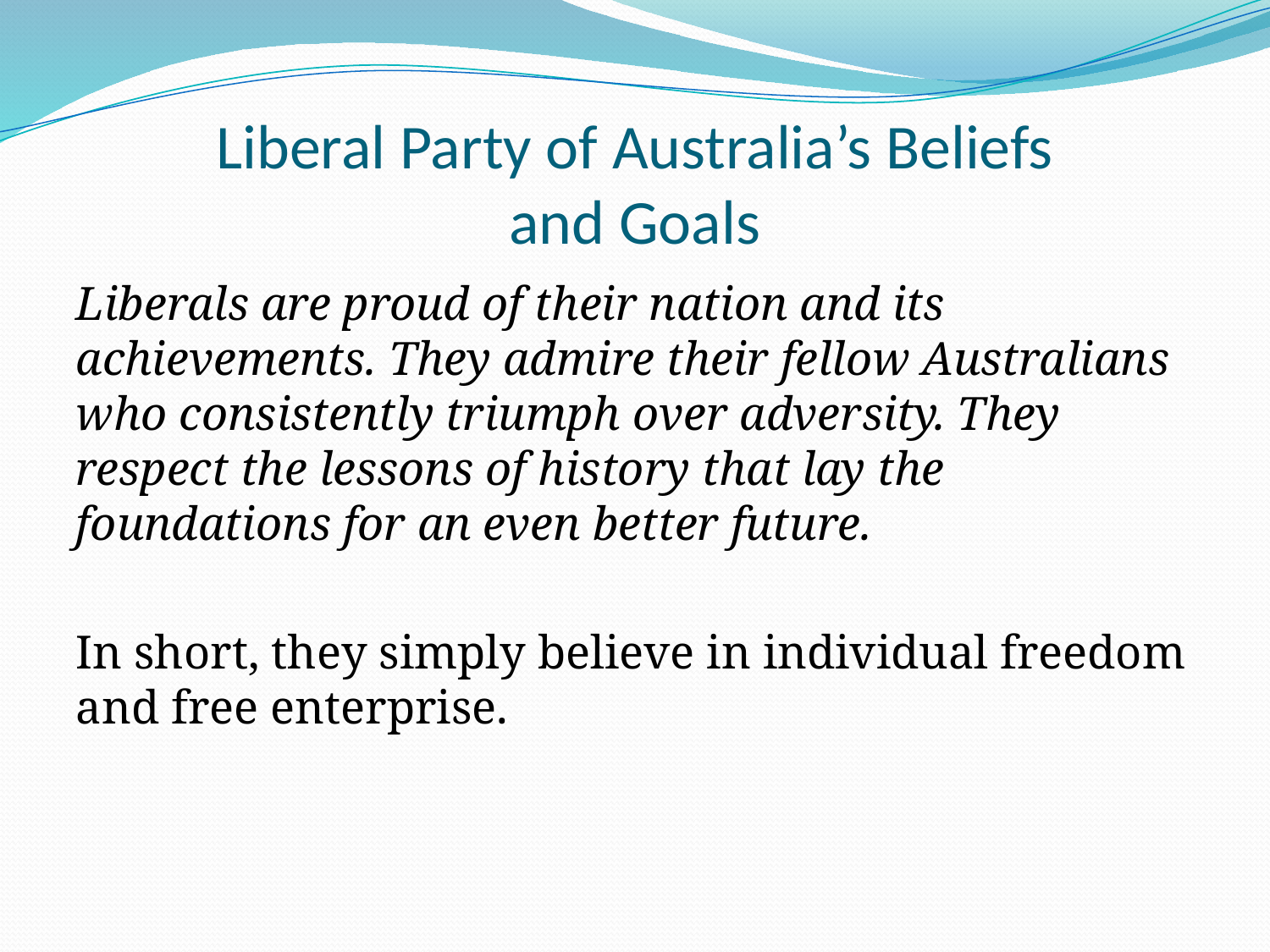

# Liberal Party of Australia’s Beliefs and Goals
Liberals are proud of their nation and its achievements. They admire their fellow Australians who consistently triumph over adversity. They respect the lessons of history that lay the foundations for an even better future.

In short, they simply believe in individual freedom and free enterprise.